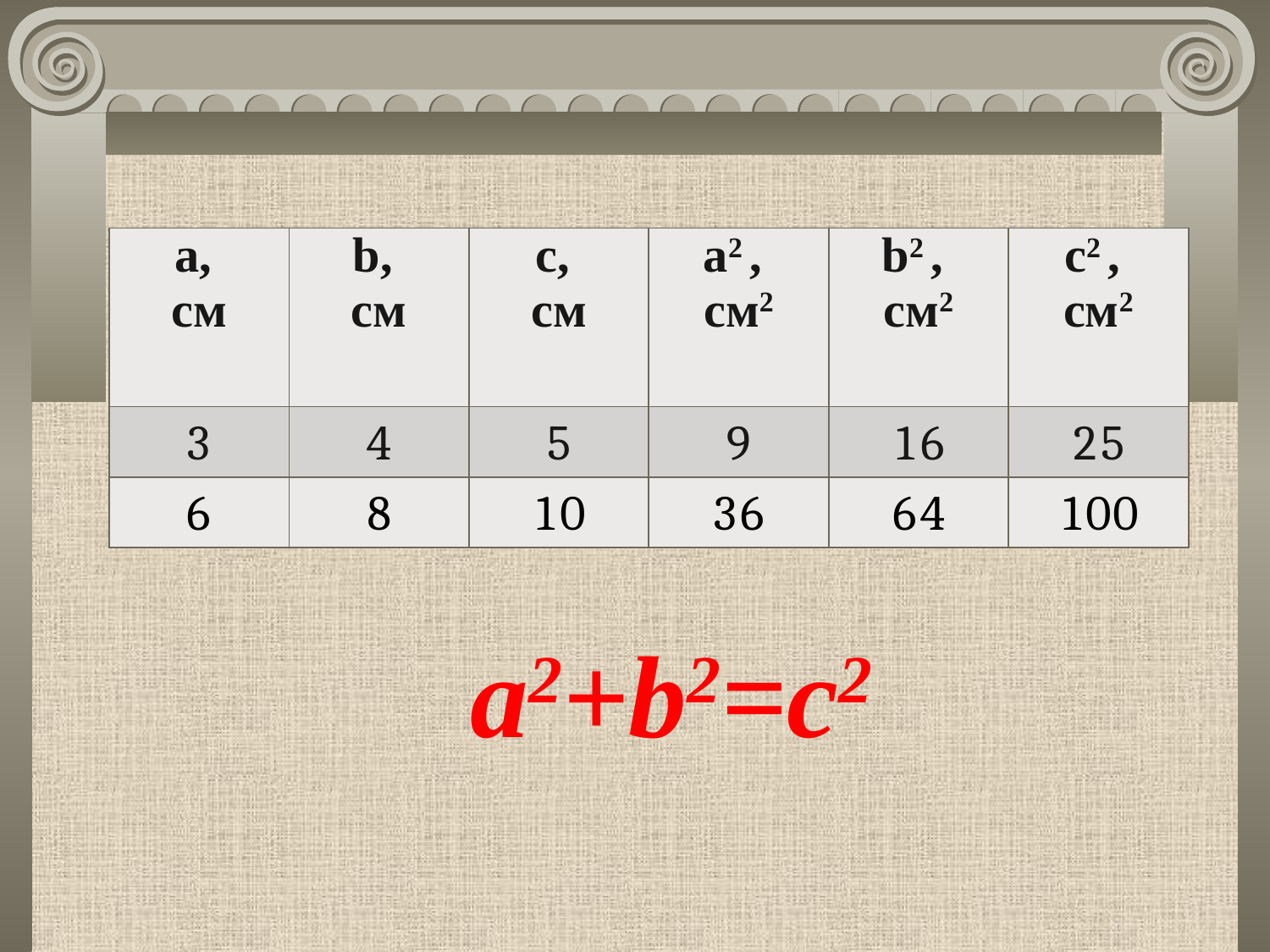

#
| а, см | b, см | с, см | а2 , см2 | b2 , см2 | с2 , см2 |
| --- | --- | --- | --- | --- | --- |
| 3 | 4 | 5 | 9 | 16 | 25 |
| 6 | 8 | 10 | 36 | 64 | 100 |
a2+b2=c2